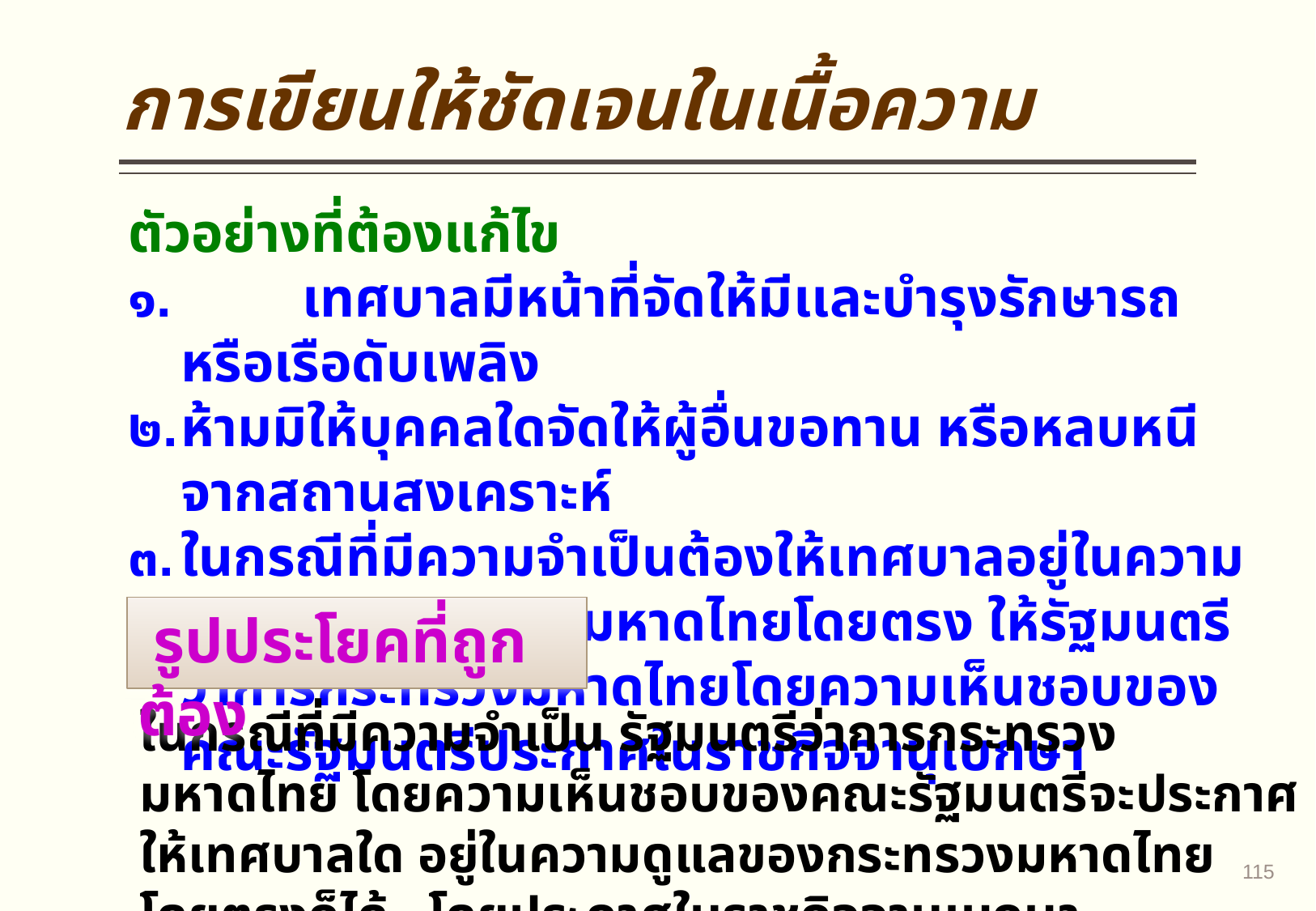

# การเขียนให้ชัดเจนในเนื้อความ
ตัวอย่างที่ต้องแก้ไข
๑. 	เทศบาลมีหน้าที่จัดให้มีเเละบำรุงรักษารถ หรือเรือดับเพลิง
๒.	ห้ามมิให้บุคคลใดจัดให้ผู้อื่นขอทาน หรือหลบหนีจากสถานสงเคราะห์
๓.	ในกรณีที่มีความจำเป็นต้องให้เทศบาลอยู่ในความดูเเลของกระทรวงมหาดไทยโดยตรง ให้รัฐมนตรีว่าการกระทรวงมหาดไทยโดยความเห็นชอบของคณะรัฐมนตรีประกาศในราชกิจจานุเบกษา
 รูปประโยคที่ถูกต้อง
ในกรณีที่มีความจำเป็น รัฐมนตรีว่าการกระทรวงมหาดไทย โดยความเห็นชอบของคณะรัฐมนตรีจะประกาศให้เทศบาลใด อยู่ในความดูแลของกระทรวงมหาดไทยโดยตรงก็ได้   โดยประกาศในราชกิจจานุเบกษา
115